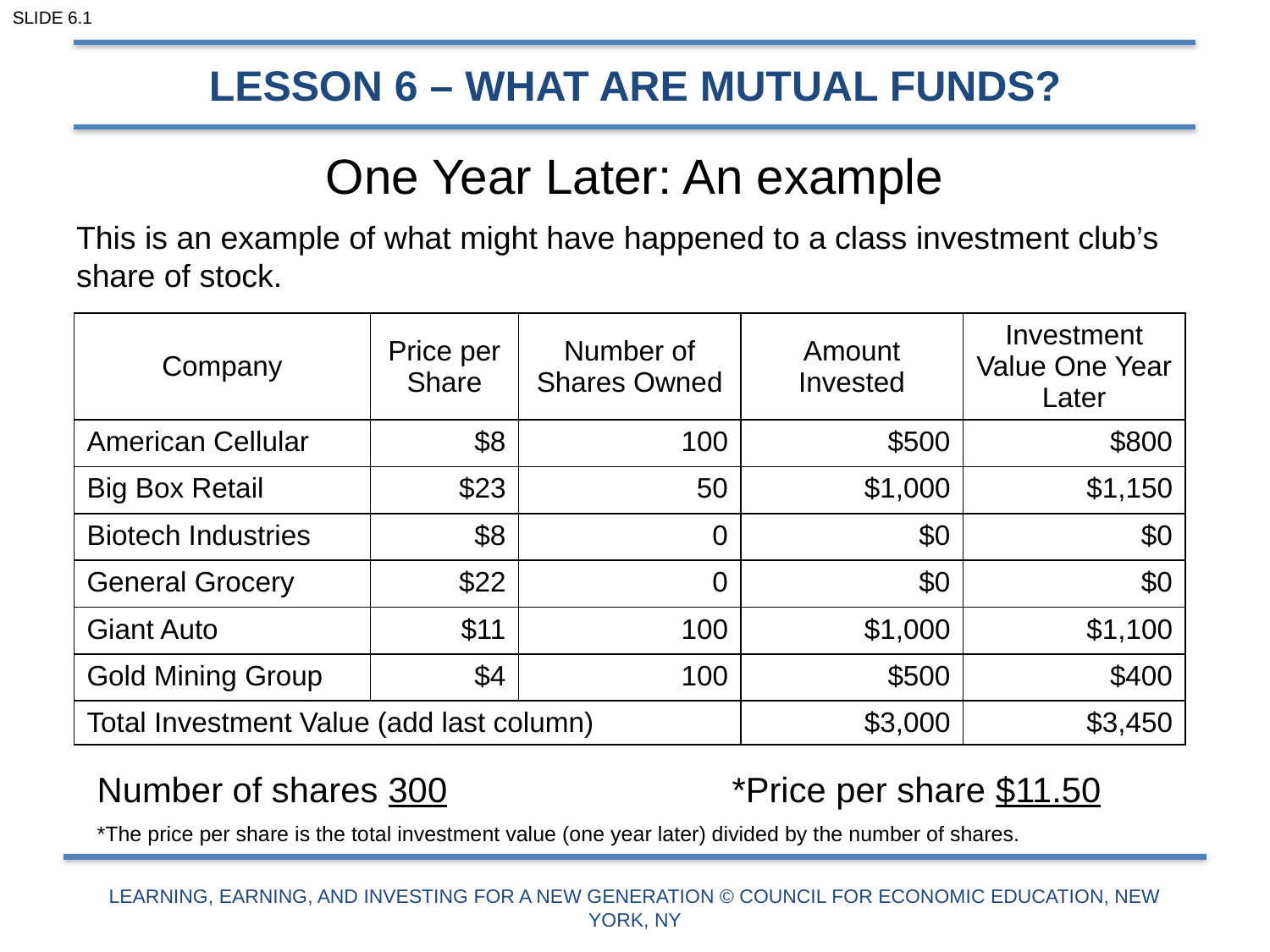

Slide 6.1
Lesson 6 – What are Mutual Funds?
# One Year Later: An example
This is an example of what might have happened to a class investment club’s share of stock.
| Company | Price per Share | Number of Shares Owned | Amount Invested | Investment Value One Year Later |
| --- | --- | --- | --- | --- |
| American Cellular | $8 | 100 | $500 | $800 |
| Big Box Retail | $23 | 50 | $1,000 | $1,150 |
| Biotech Industries | $8 | 0 | $0 | $0 |
| General Grocery | $22 | 0 | $0 | $0 |
| Giant Auto | $11 | 100 | $1,000 | $1,100 |
| Gold Mining Group | $4 | 100 | $500 | $400 |
| Total Investment Value (add last column) |  |  | $3,000 | $3,450 |
Number of shares 300			*Price per share $11.50
*The price per share is the total investment value (one year later) divided by the number of shares.